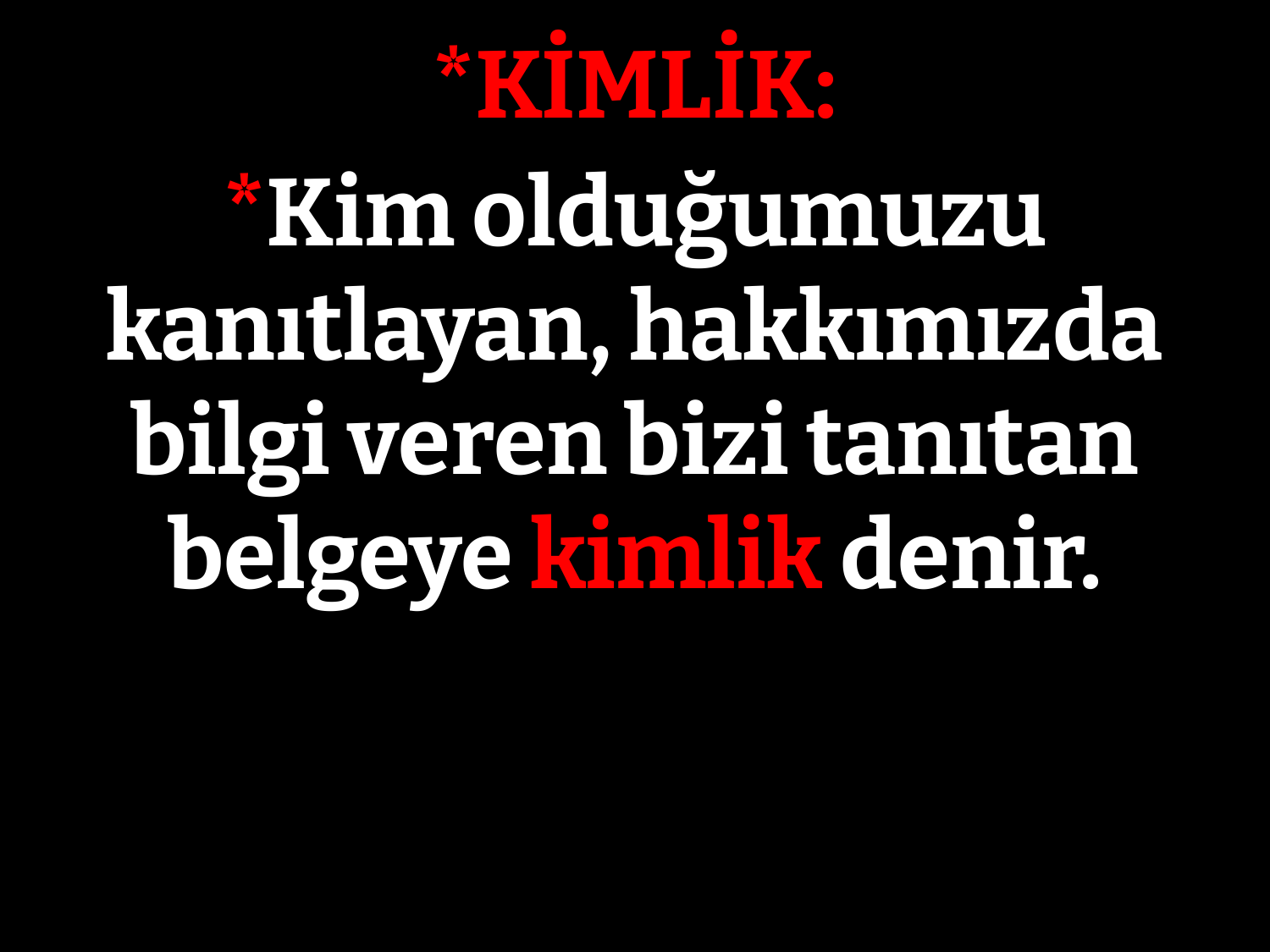

*KİMLİK:
*Kim olduğumuzu kanıtlayan, hakkımızda bilgi veren bizi tanıtan belgeye kimlik denir.
#